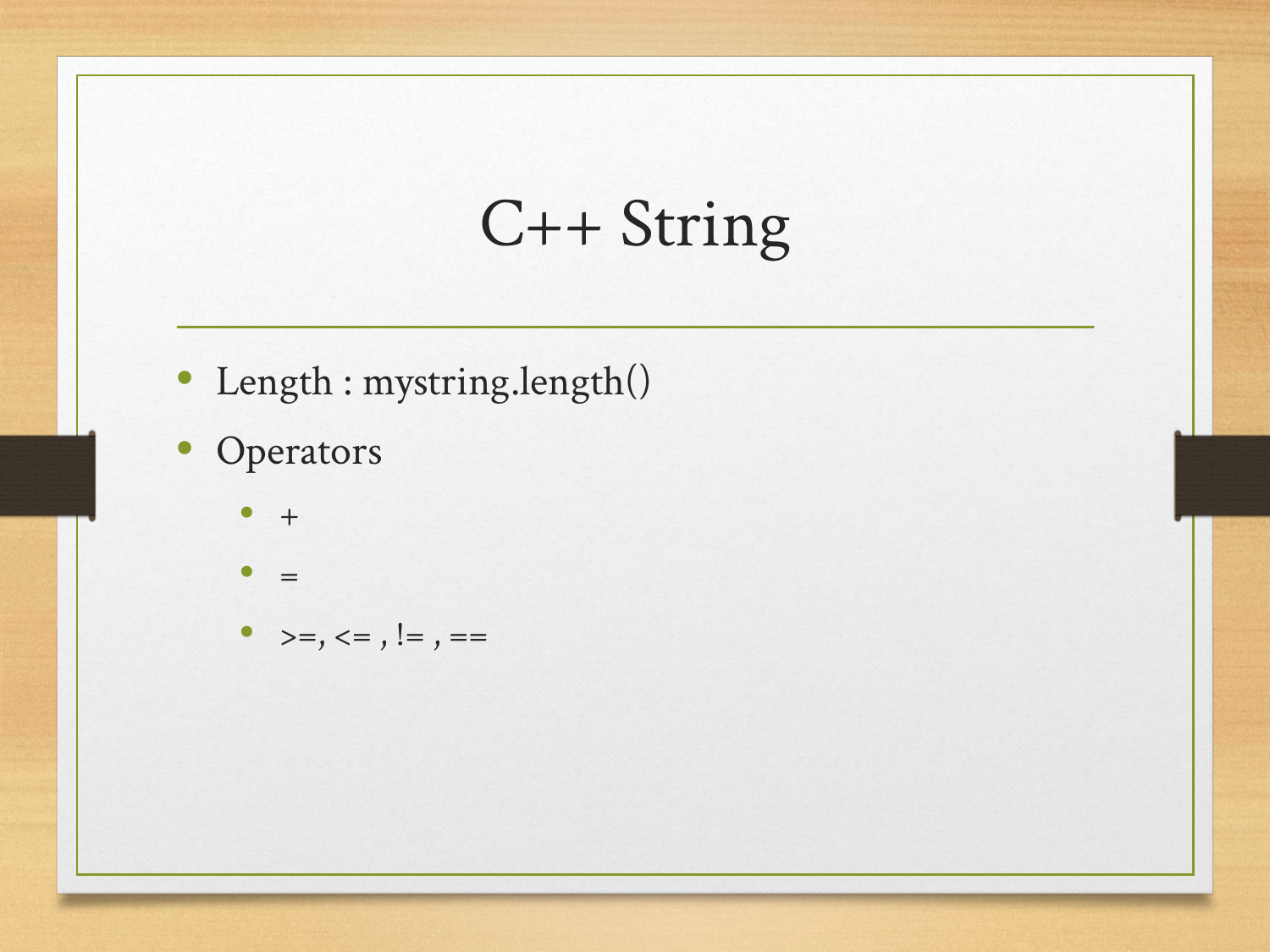

# C++ String
Length : mystring.length()
Operators
+
=
>=, <= , != , ==